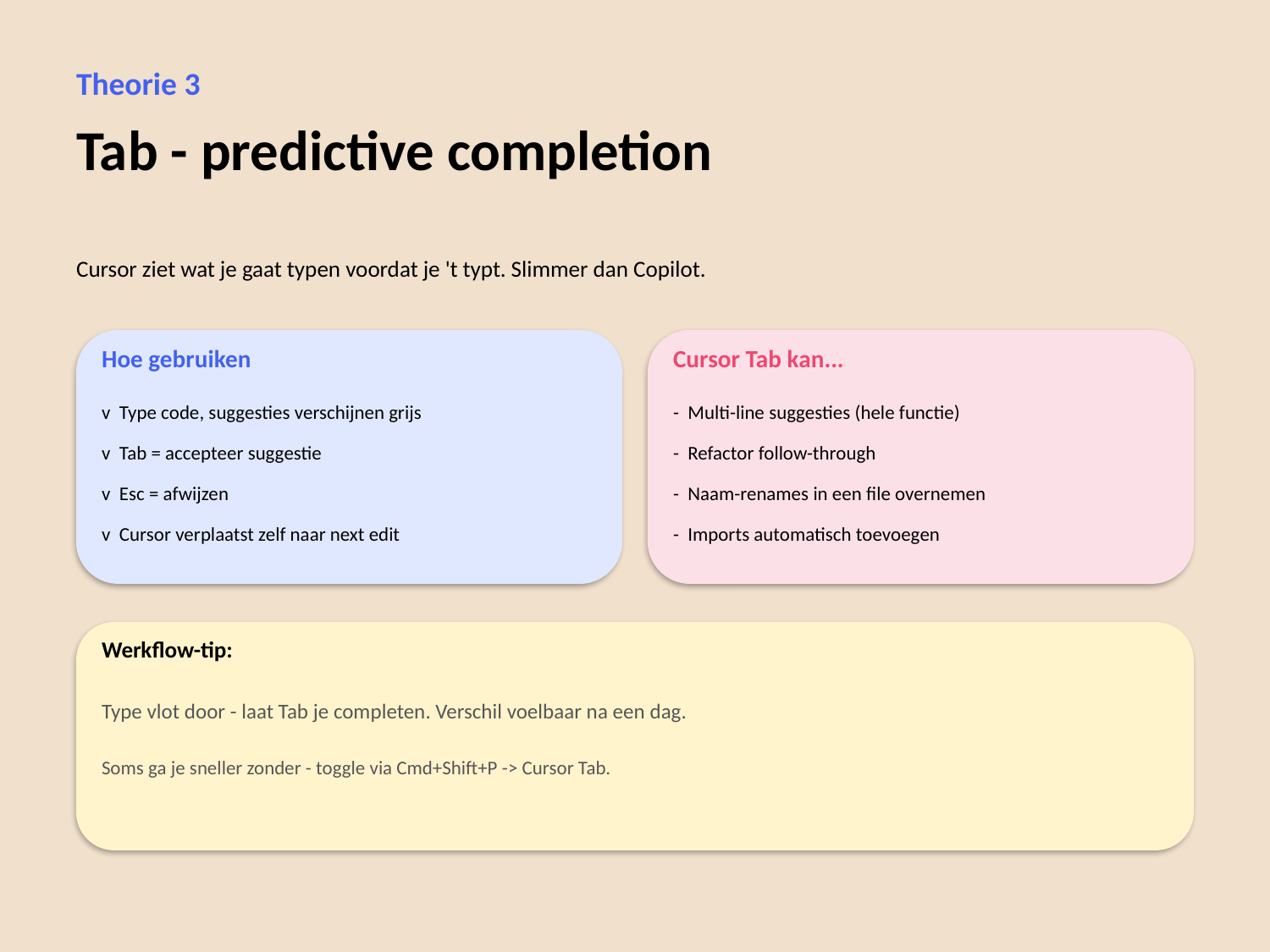

Theorie 3
Tab - predictive completion
Cursor ziet wat je gaat typen voordat je 't typt. Slimmer dan Copilot.

Hoe gebruiken
Cursor Tab kan...
v  Type code, suggesties verschijnen grijs
-  Multi-line suggesties (hele functie)
v  Tab = accepteer suggestie
-  Refactor follow-through
v  Esc = afwijzen
-  Naam-renames in een file overnemen
v  Cursor verplaatst zelf naar next edit
-  Imports automatisch toevoegen

Werkflow-tip:
Type vlot door - laat Tab je completen. Verschil voelbaar na een dag.
Soms ga je sneller zonder - toggle via Cmd+Shift+P -> Cursor Tab.